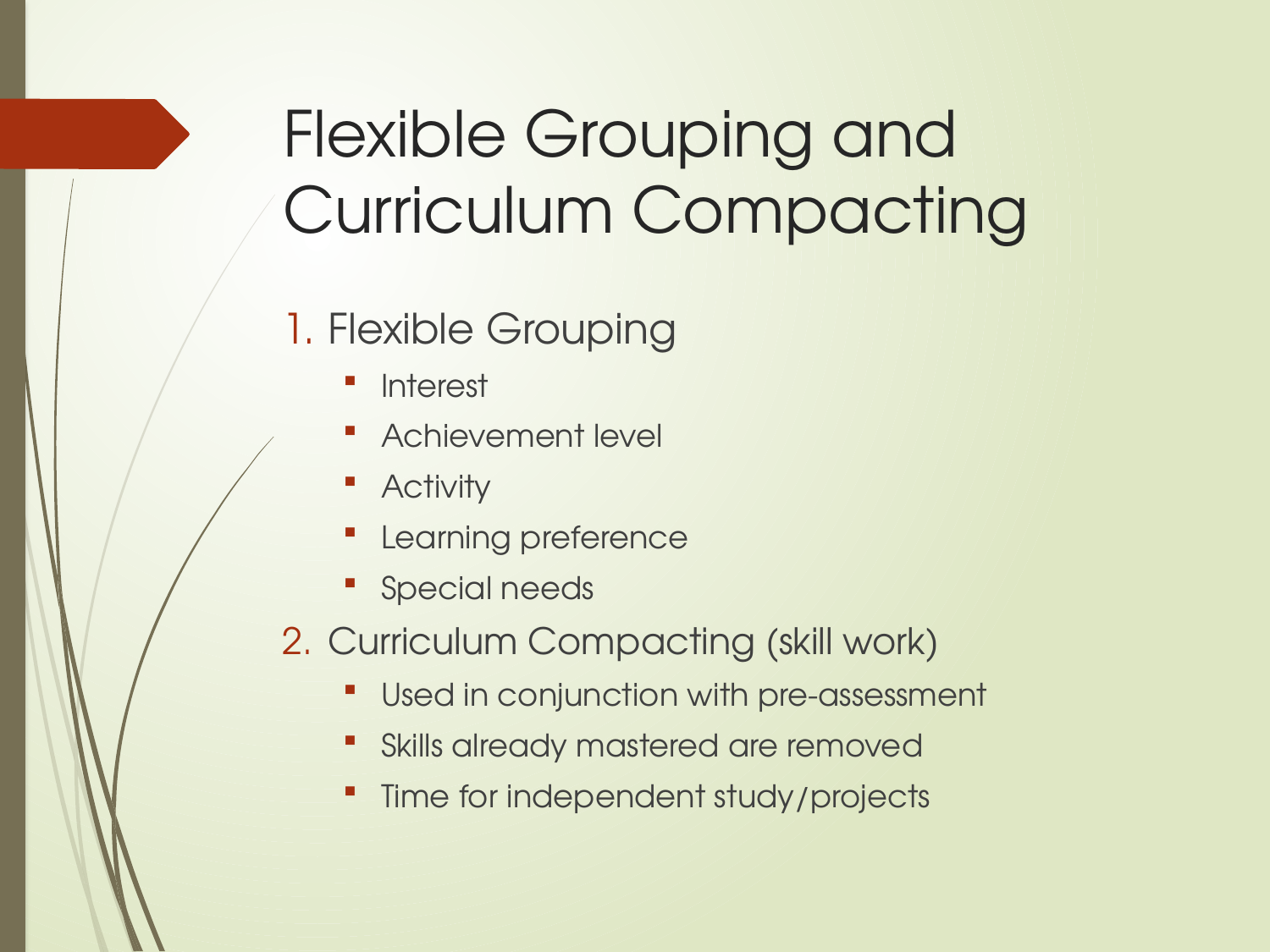

# Flexible Grouping and Curriculum Compacting
Flexible Grouping
Interest
Achievement level
Activity
Learning preference
Special needs
Curriculum Compacting (skill work)
Used in conjunction with pre-assessment
Skills already mastered are removed
Time for independent study/projects